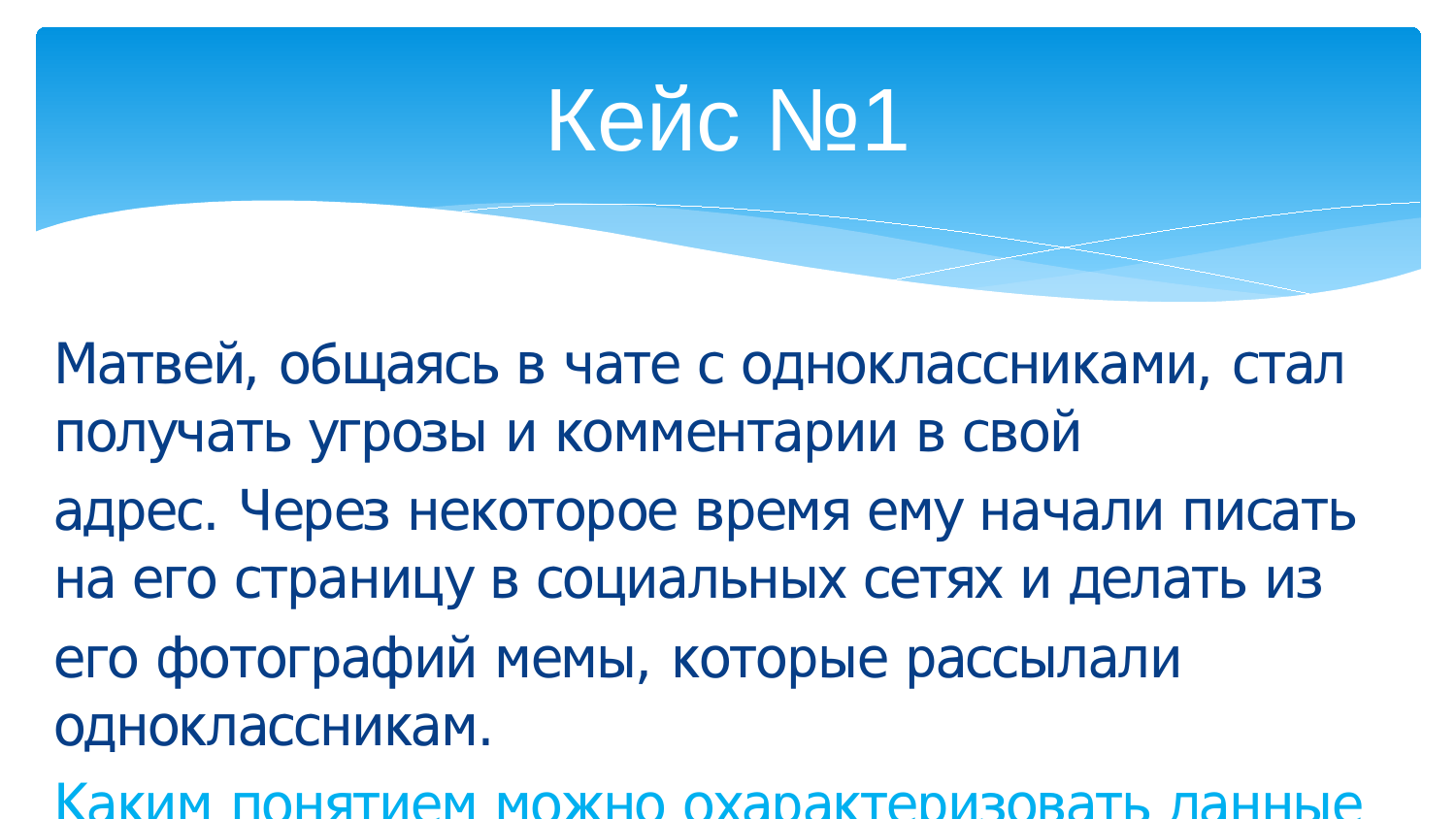

# Кейс №1
Матвей, общаясь в чате с одноклассниками, стал получать угрозы и комментарии в свой
адрес. Через некоторое время ему начали писать на его страницу в социальных сетях и делать из
его фотографий мемы, которые рассылали одноклассникам.
Каким понятием можно охарактеризовать данные действия?